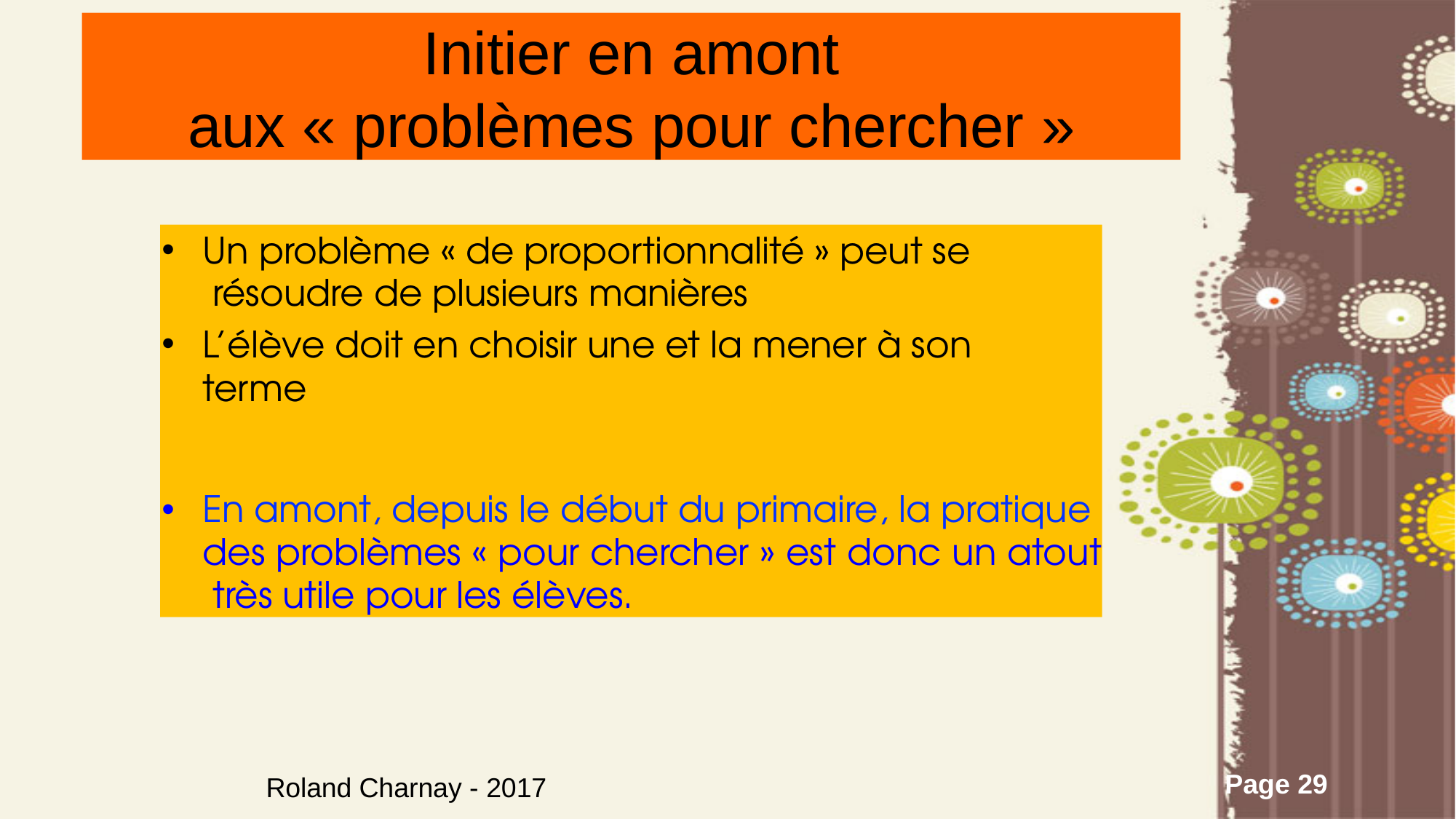

# Initier en amont
aux « problèmes pour chercher »
Un problème « de proportionnalité » peut se  résoudre de plusieurs manières
L’élève doit en choisir une et la mener à son terme

En amont, depuis le début du primaire, la pratique  des problèmes « pour chercher » est donc un atout  très utile pour les élèves.
Roland Charnay - 2017